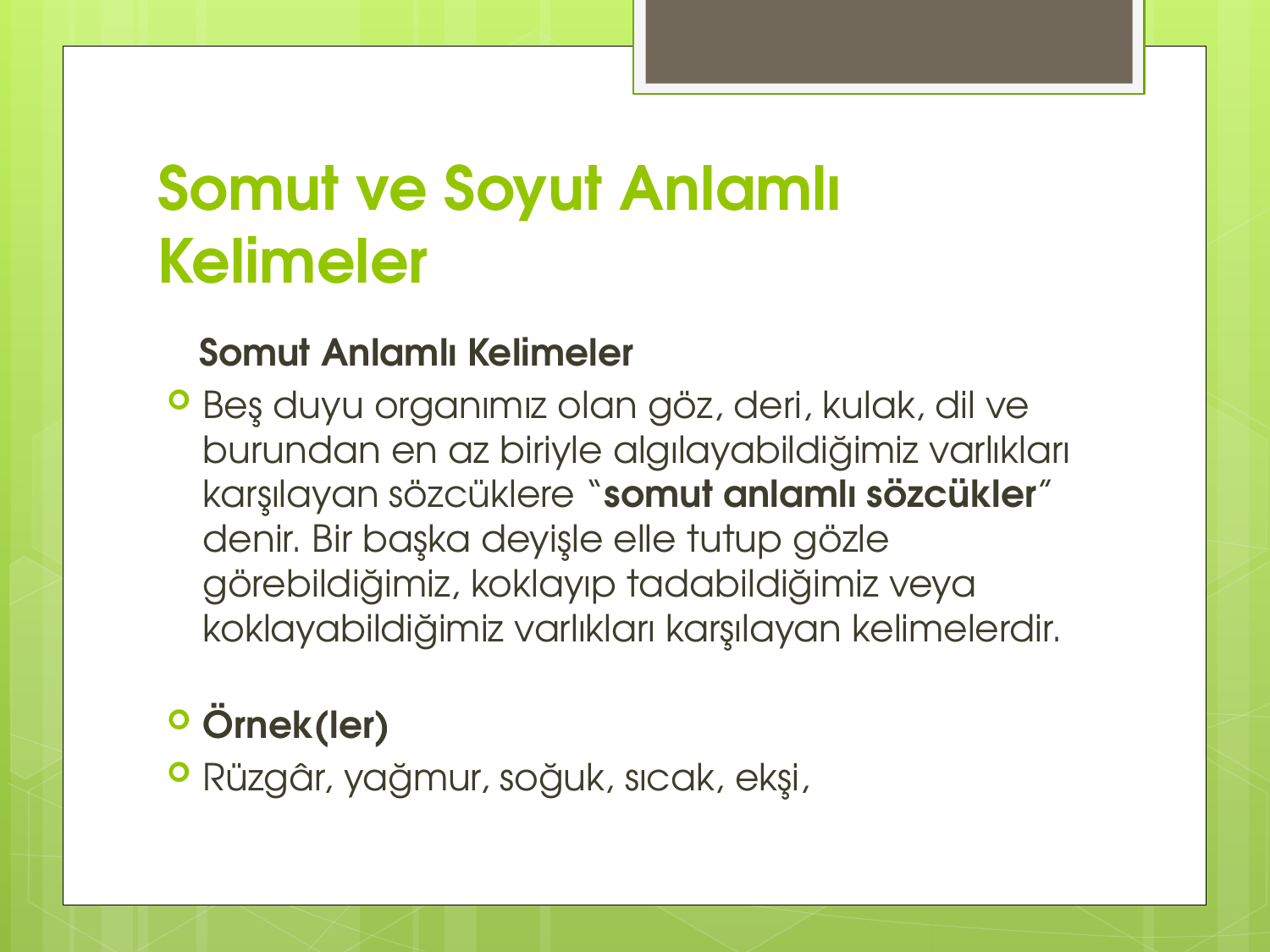

# Somut ve Soyut Anlamlı Kelimeler
    Somut Anlamlı Kelimeler
Beş duyu organımız olan göz, deri, kulak, dil ve burundan en az biriyle algılayabildiğimiz varlıkları karşılayan sözcüklere “somut anlamlı sözcükler” denir. Bir başka deyişle elle tutup gözle görebildiğimiz, koklayıp tadabildiğimiz veya koklayabildiğimiz varlıkları karşılayan kelimelerdir.
Örnek(ler)
Rüzgâr, yağmur, soğuk, sıcak, ekşi,